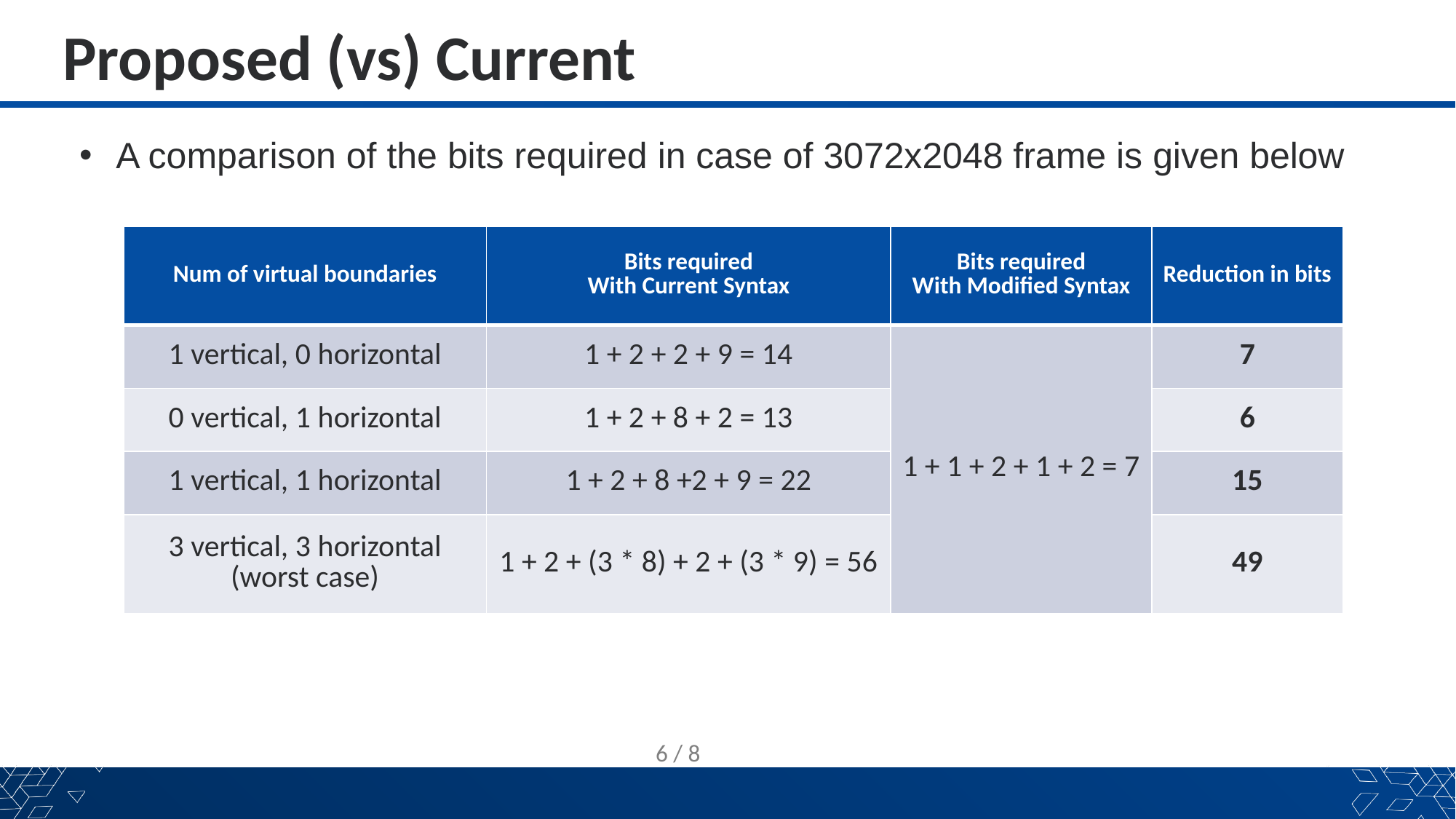

Proposed (vs) Current
A comparison of the bits required in case of 3072x2048 frame is given below
| Num of virtual boundaries | Bits required With Current Syntax | Bits required With Modified Syntax | Reduction in bits |
| --- | --- | --- | --- |
| 1 vertical, 0 horizontal | 1 + 2 + 2 + 9 = 14 | 1 + 1 + 2 + 1 + 2 = 7 | 7 |
| 0 vertical, 1 horizontal | 1 + 2 + 8 + 2 = 13 |  | 6 |
| 1 vertical, 1 horizontal | 1 + 2 + 8 +2 + 9 = 22 |  | 15 |
| 3 vertical, 3 horizontal (worst case) | 1 + 2 + (3 \* 8) + 2 + (3 \* 9) = 56 |  | 49 |